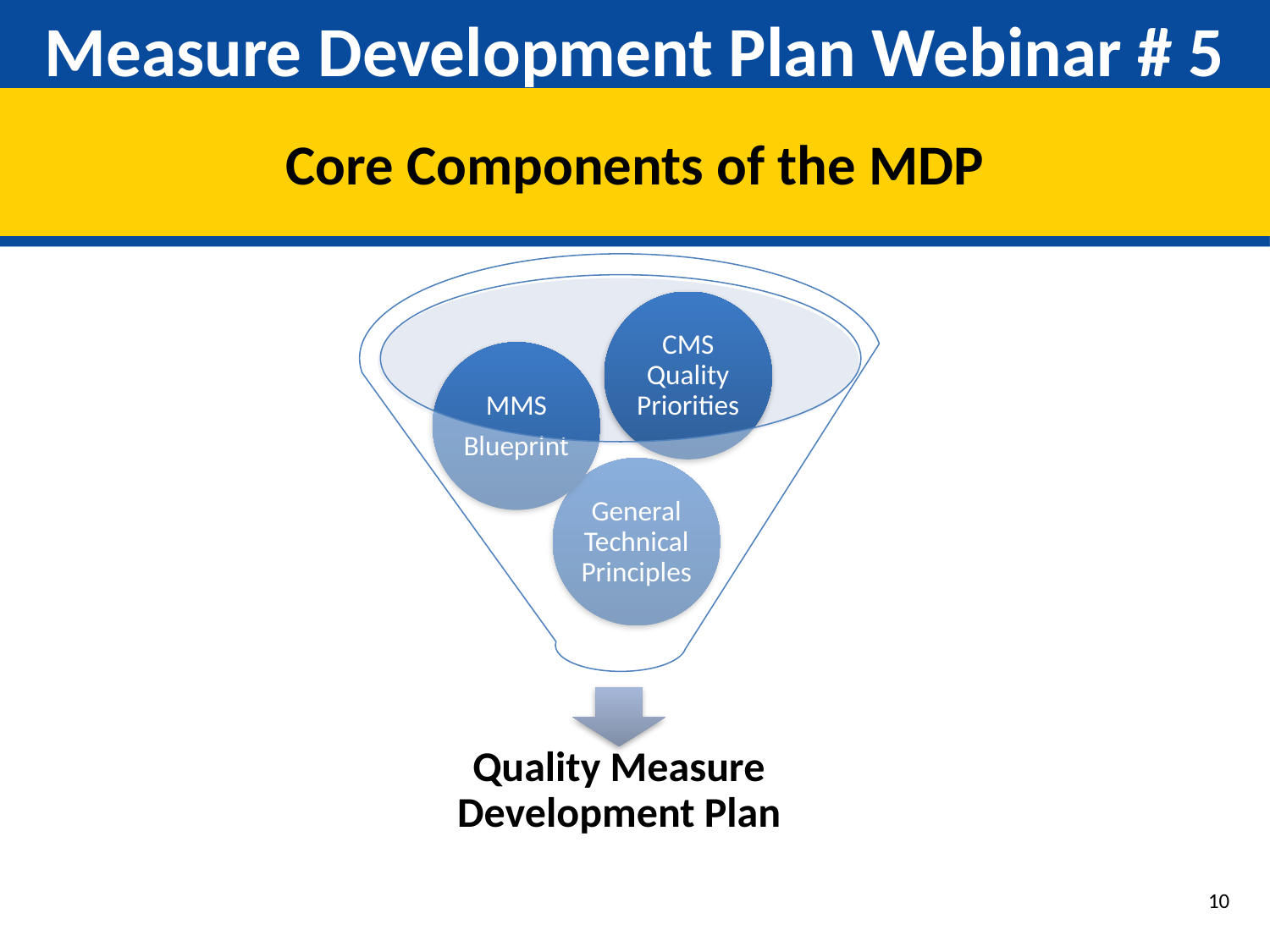

# Measure Development Plan Webinar # 5
Core Components of the MDP
Quality Measure Development Plan
General Technical Principles
MMS
Blueprint
CMS Quality Priorities